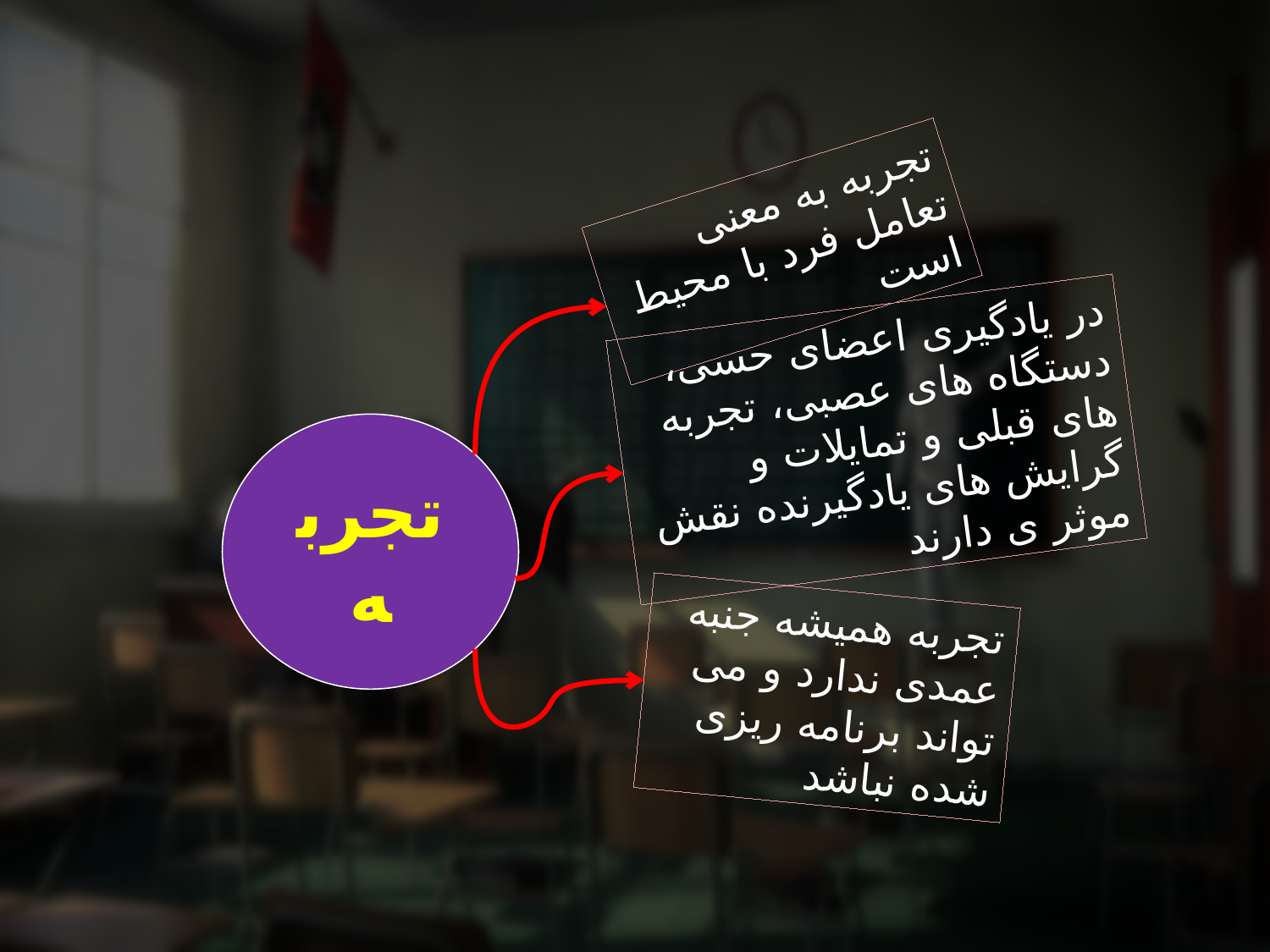

تجربه به معنی تعامل فرد با محیط است
در یادگیری اعضای حسی، دستگاه های عصبی، تجربه های قبلی و تمایلات و گرایش های یادگیرنده نقش موثر ی دارند
تجربه
تجربه همیشه جنبه عمدی ندارد و می تواند برنامه ریزی شده نباشد